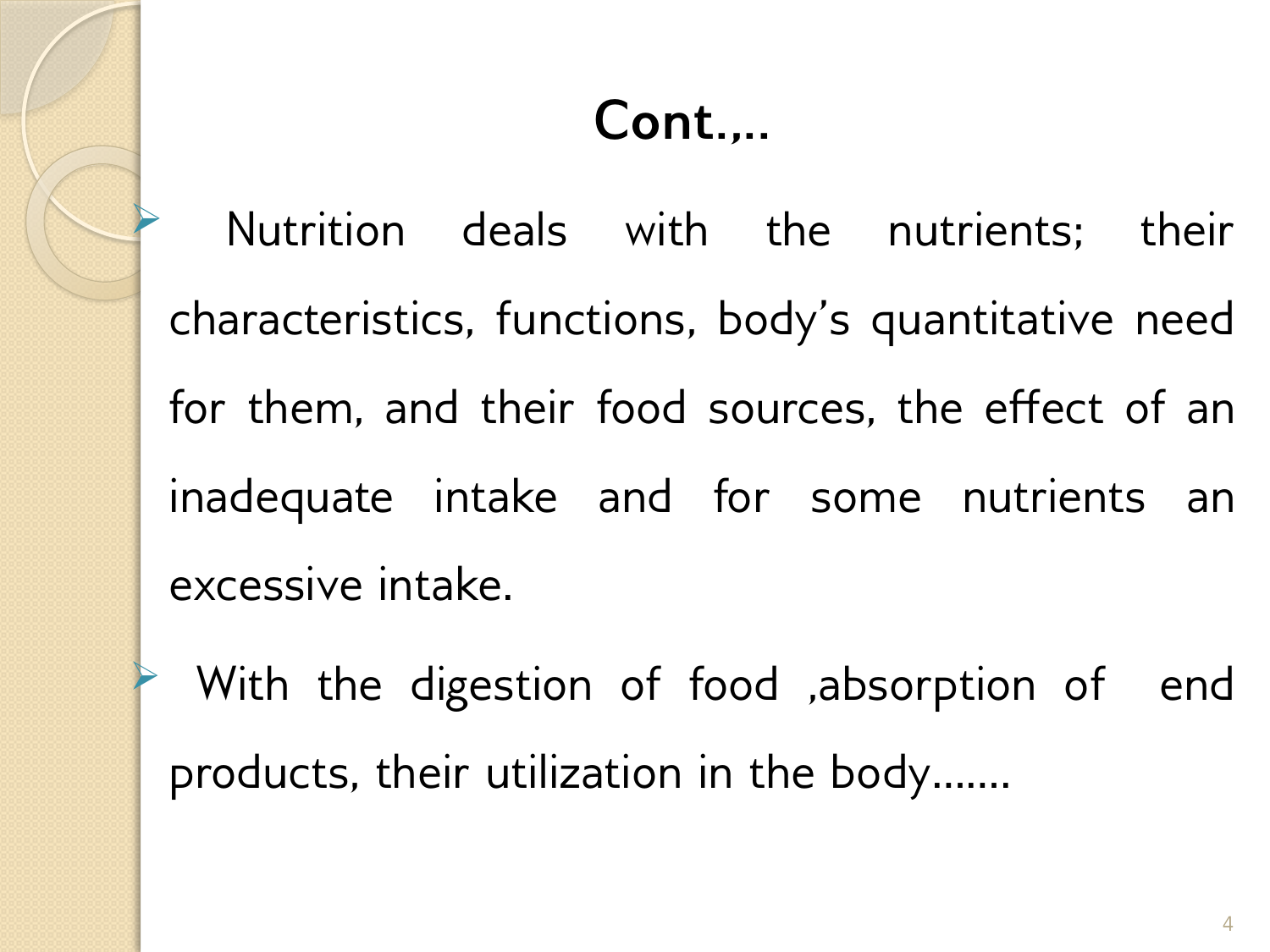

Cont.,..
 Nutrition deals with the nutrients; their characteristics, functions, body’s quantitative need for them, and their food sources, the effect of an inadequate intake and for some nutrients an excessive intake.
 With the digestion of food ,absorption of  end products, their utilization in the body…….

4